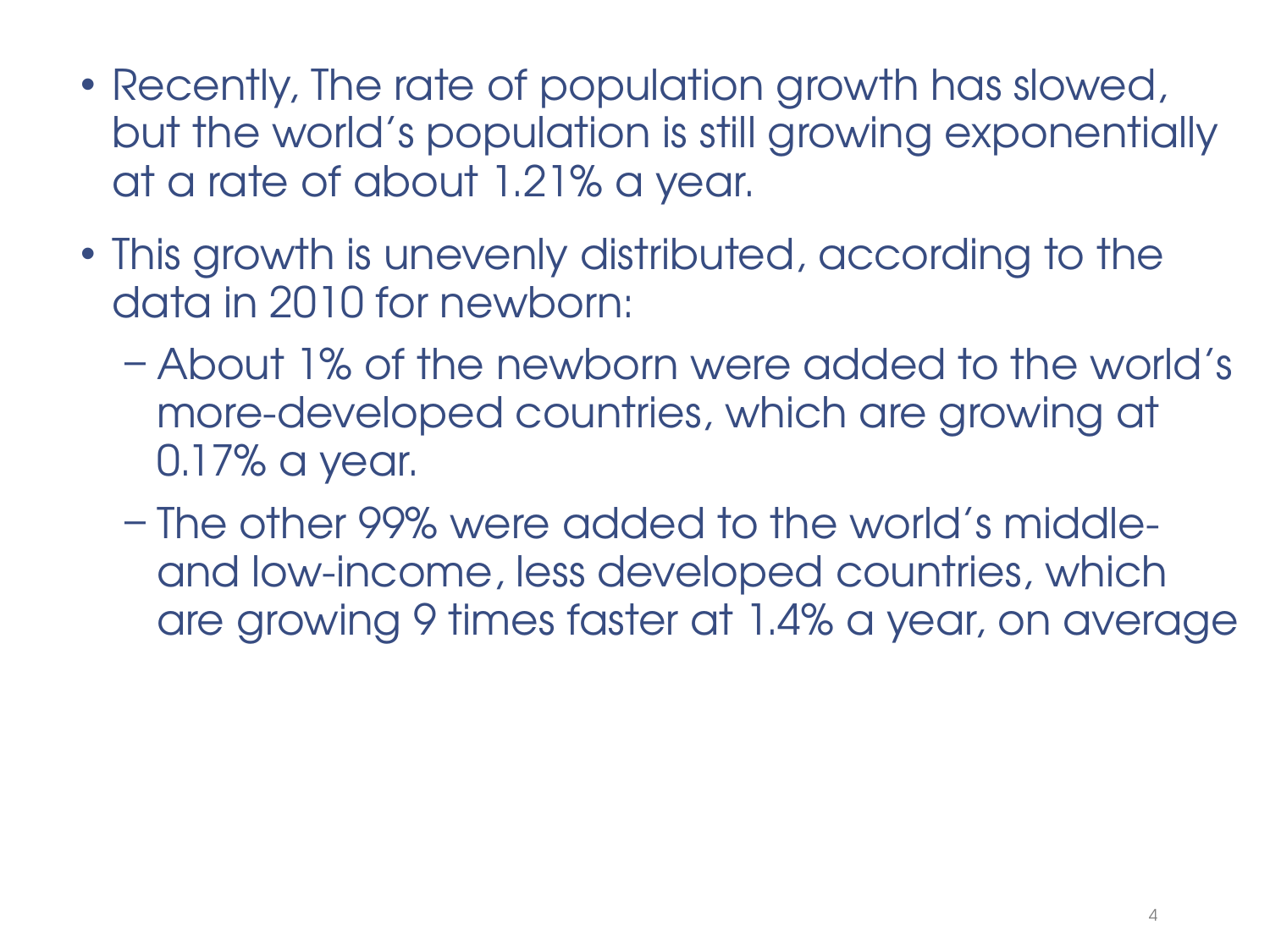

Recently, The rate of population growth has slowed, but the world’s population is still growing exponentially at a rate of about 1.21% a year.
This growth is unevenly distributed, according to the data in 2010 for newborn:
About 1% of the newborn were added to the world’s more-developed countries, which are growing at 0.17% a year.
The other 99% were added to the world’s middle- and low-income, less developed countries, which are growing 9 times faster at 1.4% a year, on average
4